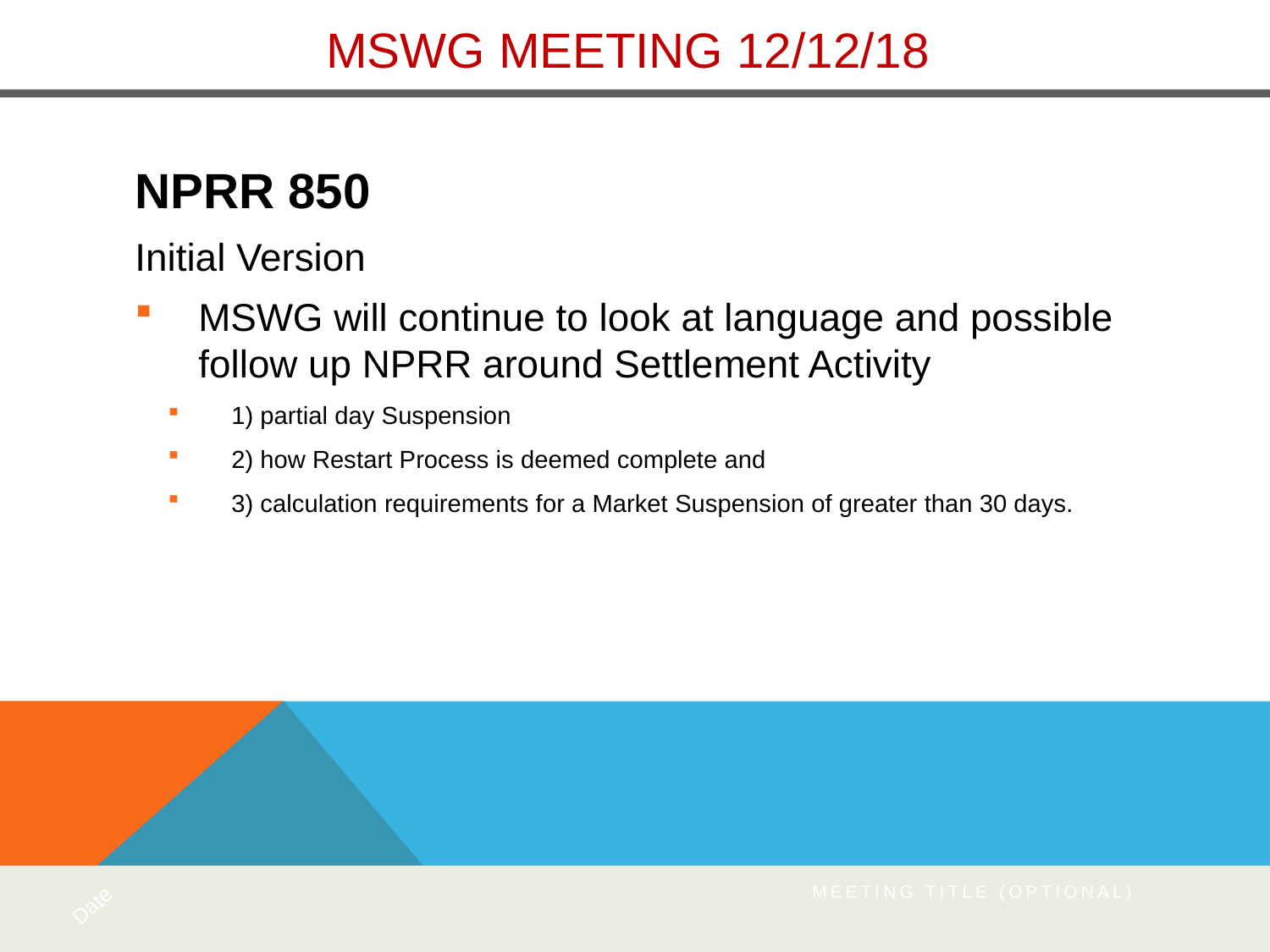

# MSWG Meeting 12/12/18
NPRR 850
Initial Version
MSWG will continue to look at language and possible follow up NPRR around Settlement Activity
1) partial day Suspension
2) how Restart Process is deemed complete and
3) calculation requirements for a Market Suspension of greater than 30 days.

Date
Meeting Title (optional)